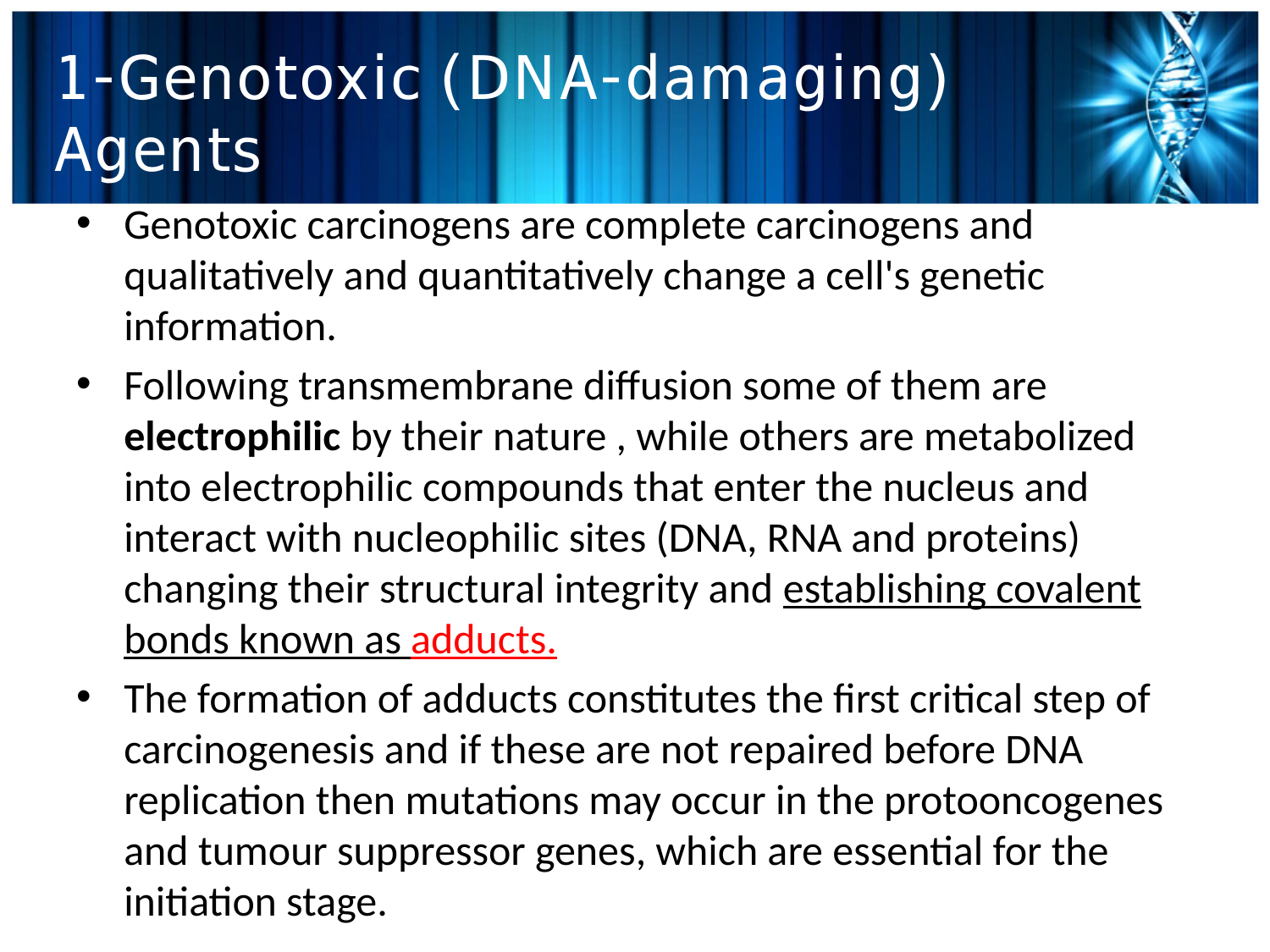

# 1-Genotoxic (DNA-damaging) Agents
Genotoxic carcinogens are complete carcinogens and qualitatively and quantitatively change a cell's genetic information.
Following transmembrane diffusion some of them are electrophilic by their nature , while others are metabolized into electrophilic compounds that enter the nucleus and interact with nucleophilic sites (DNA, RNA and proteins) changing their structural integrity and establishing covalent bonds known as adducts.
The formation of adducts constitutes the first critical step of carcinogenesis and if these are not repaired before DNA replication then mutations may occur in the protooncogenes and tumour suppressor genes, which are essential for the initiation stage.